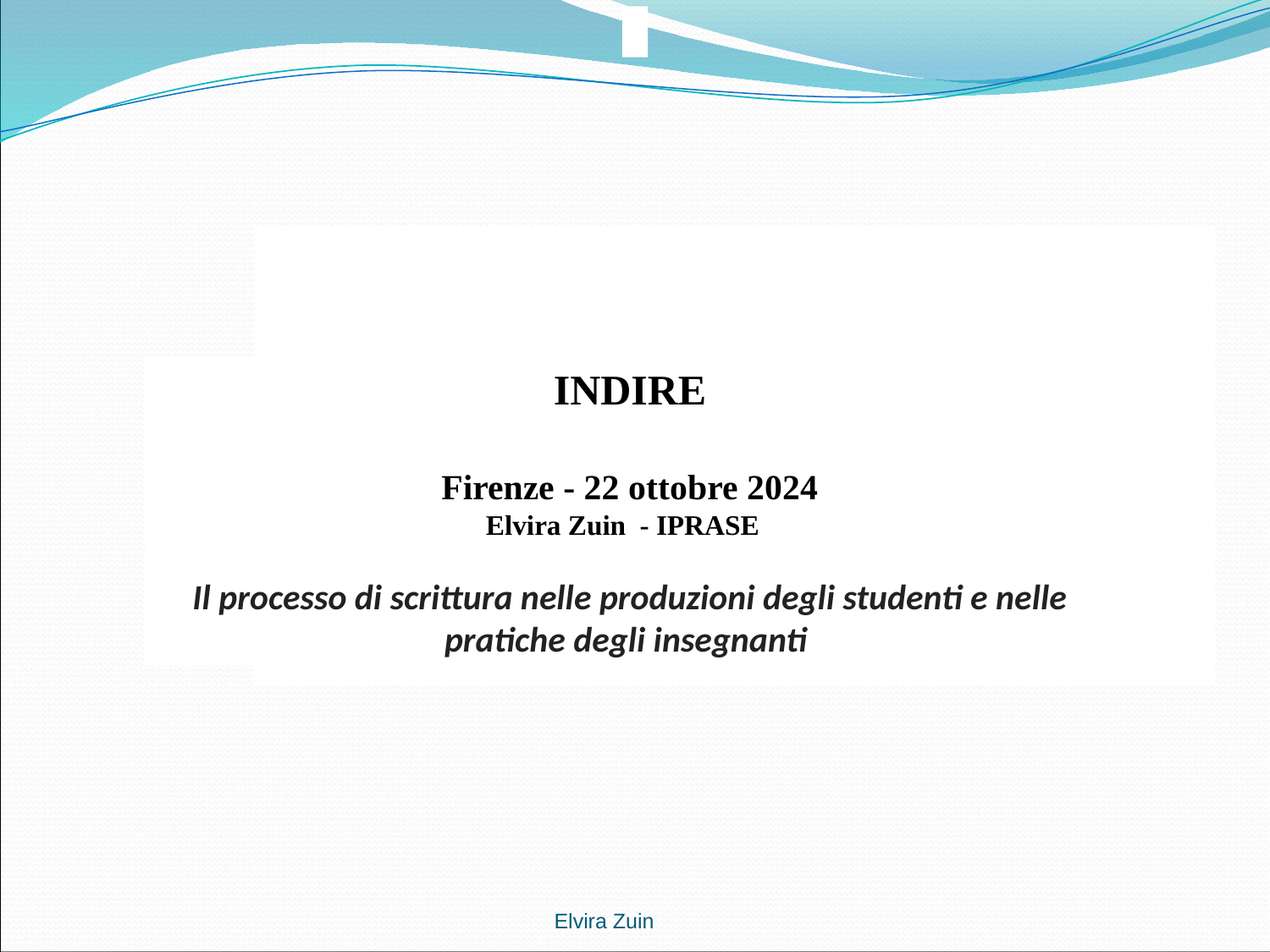

INDIRE

Firenze - 22 ottobre 2024
Elvira Zuin  - IPRASE

Il processo di scrittura nelle produzioni degli studenti e nelle pratiche degli insegnanti
                               Elvira Zuin